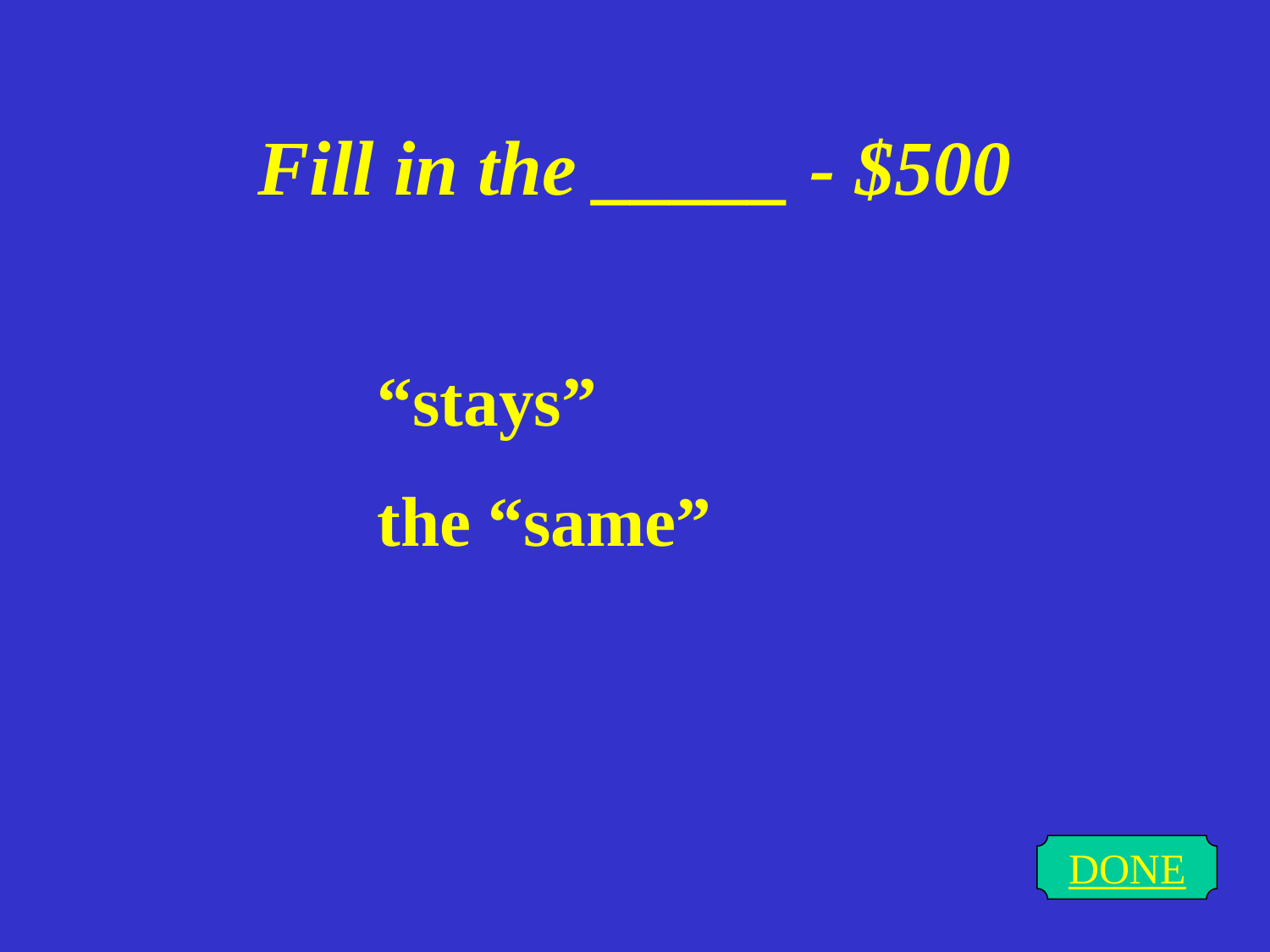

# Fill in the _____ - $500
“stays”
the “same”

DONE